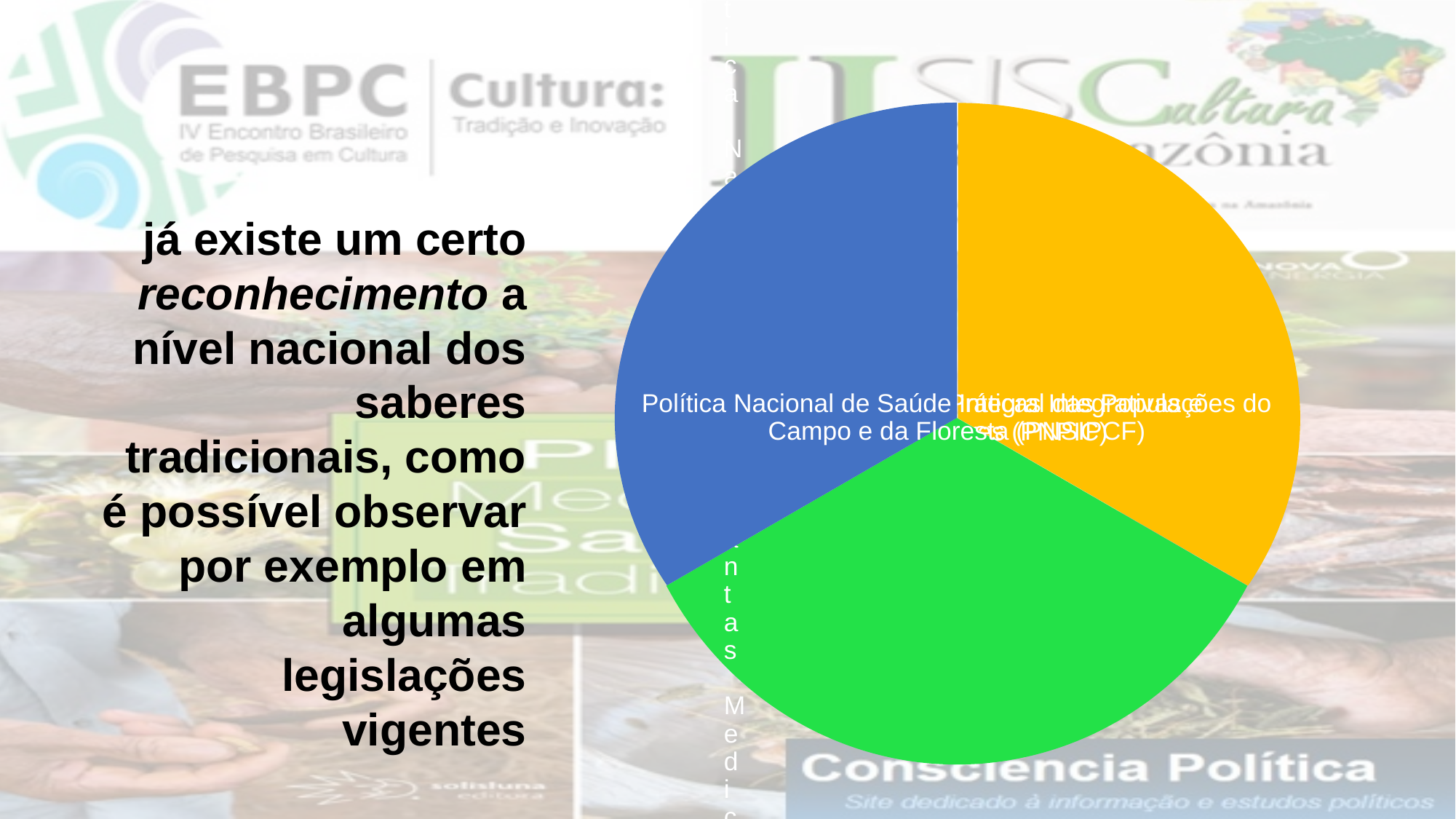

Política Nacional de Práticas Integrativas e Complementares (PNPIC)
Política Nacional de Plantas Medicinais e Fitoterápicos
Política Nacional de Saúde Integral das Populações do Campo e da Floresta (PNSIPCF)
já existe um certo reconhecimento a nível nacional dos saberes tradicionais, como é possível observar por exemplo em algumas legislações vigentes